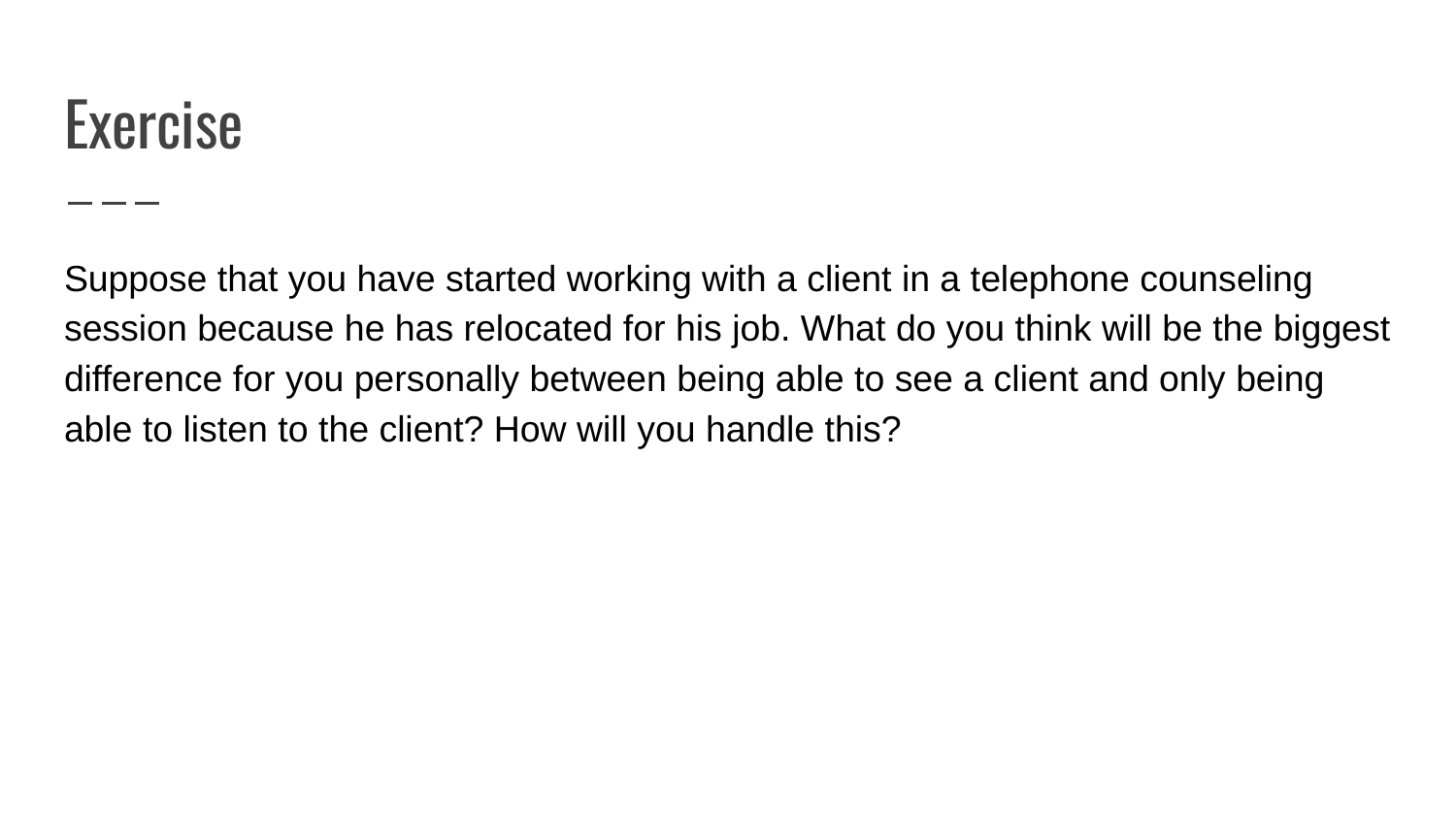

# Exercise
Suppose that you have started working with a client in a telephone counseling session because he has relocated for his job. What do you think will be the biggest difference for you personally between being able to see a client and only being able to listen to the client? How will you handle this?